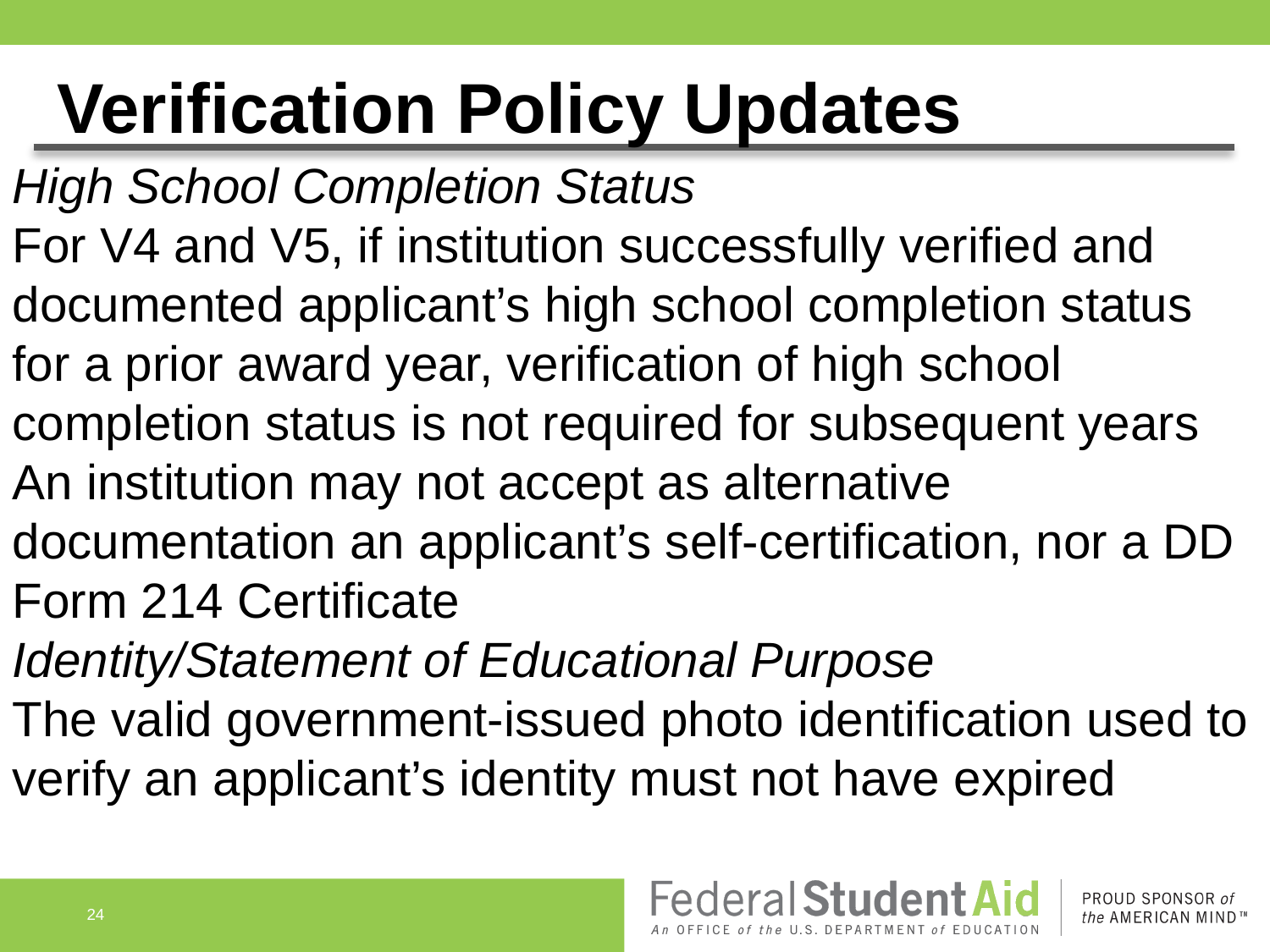

# Verification Policy Updates
High School Completion Status
For V4 and V5, if institution successfully verified and documented applicant’s high school completion status for a prior award year, verification of high school completion status is not required for subsequent years
An institution may not accept as alternative documentation an applicant’s self-certification, nor a DD Form 214 Certificate
Identity/Statement of Educational Purpose
The valid government-issued photo identification used to verify an applicant’s identity must not have expired

24